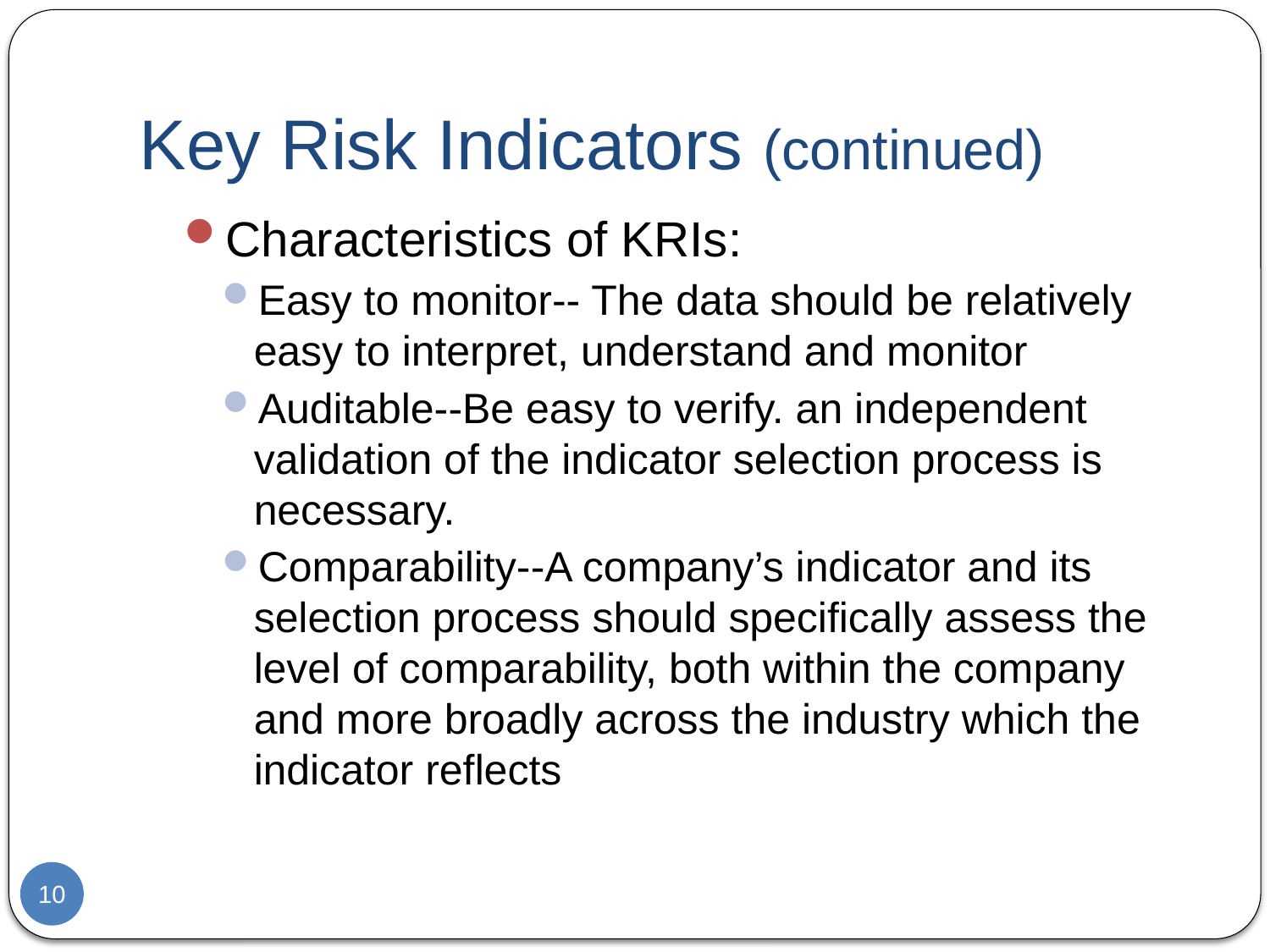

# Key Risk Indicators (continued)
Characteristics of KRIs:
Easy to monitor-- The data should be relatively easy to interpret, understand and monitor
Auditable--Be easy to verify. an independent validation of the indicator selection process is necessary.
Comparability--A company’s indicator and its selection process should specifically assess the level of comparability, both within the company and more broadly across the industry which the indicator reflects
10